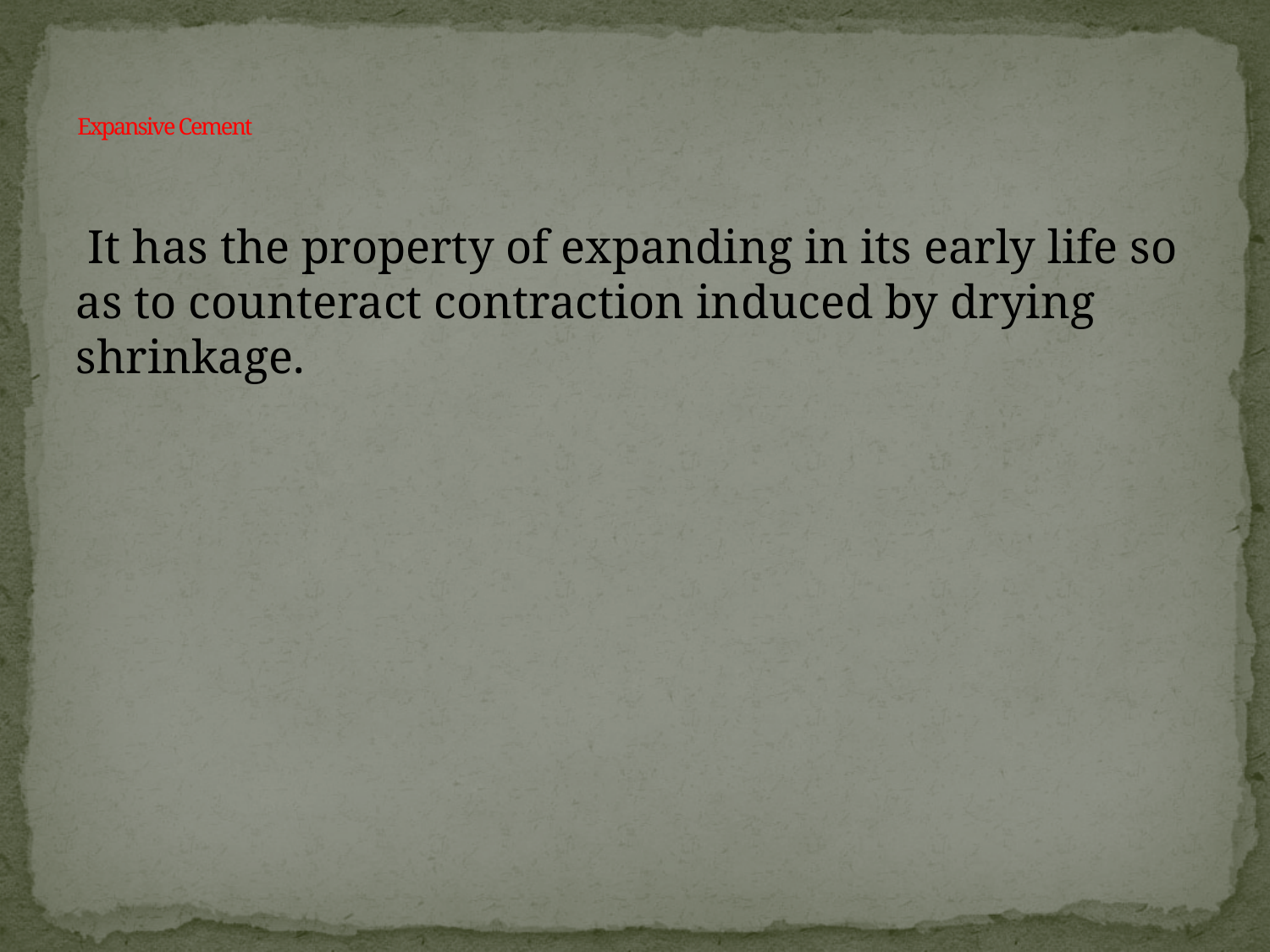

# Expansive Cement
 It has the property of expanding in its early life so as to counteract contraction induced by drying shrinkage.